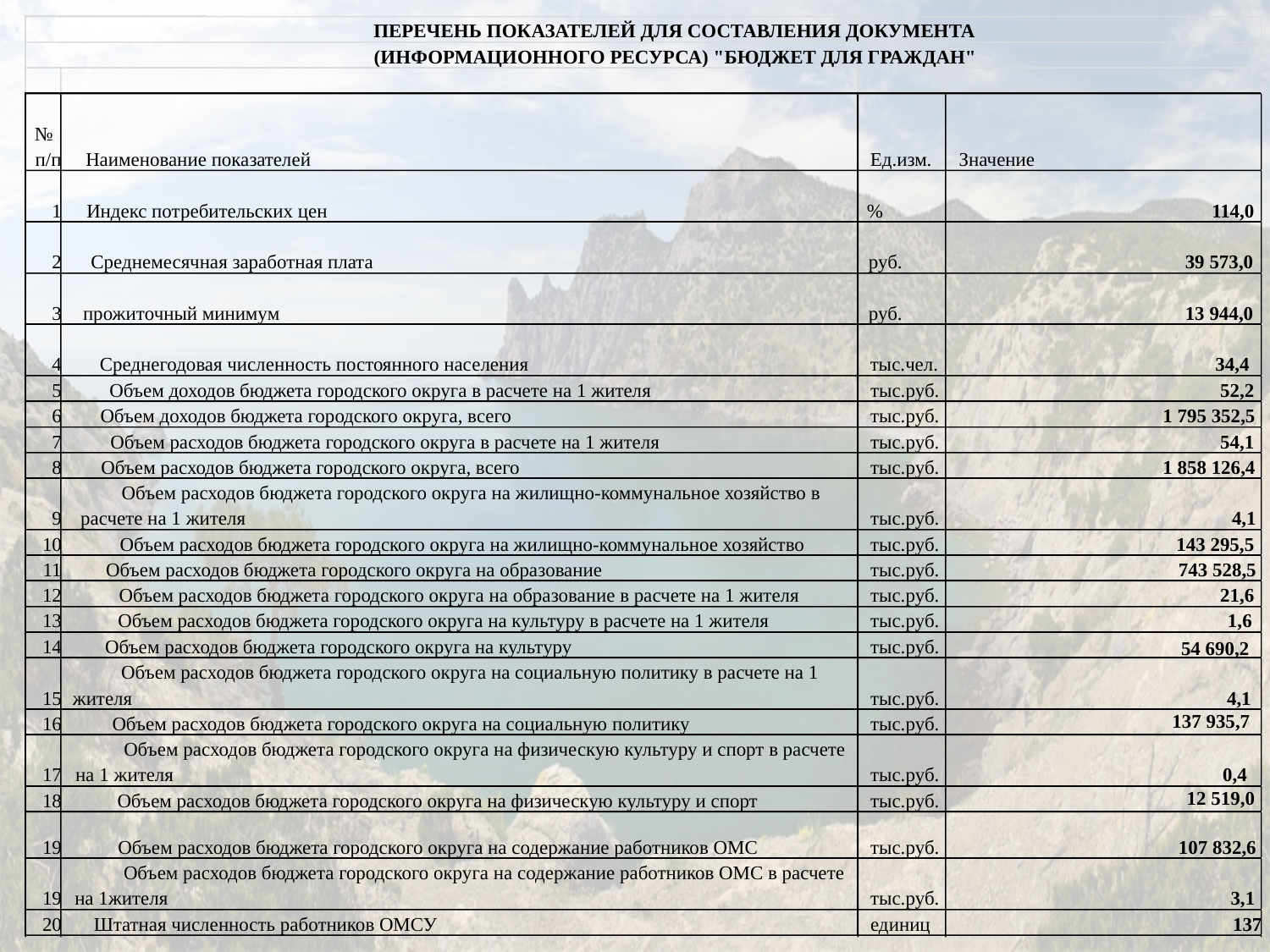

ПЕРЕЧЕНЬ ПОКАЗАТЕЛЕЙ ДЛЯ СОСТАВЛЕНИЯ ДОКУМЕНТА

(ИНФОРМАЦИОННОГО РЕСУРСА) "БЮДЖЕТ ДЛЯ ГРАЖДАН"

№
п/п
Наименование показателей
Ед.изм.
Значение

1
Индекс потребительских цен
%
114,0

2
Среднемесячная заработная плата
руб.
39 573,0

3
прожиточный минимум
руб.
13 944,0

4
Среднегодовая численность постоянного населения
тыс.чел.
   34,4

5
Объем доходов бюджета городского округа в расчете на 1 жителя
тыс.руб.
    52,2

6
Объем доходов бюджета городского округа, всего
тыс.руб.
     1 795 352,5

7
Объем расходов бюджета городского округа в расчете на 1 жителя
тыс.руб.
    54,1

8
Объем расходов бюджета городского округа, всего
тыс.руб.
     1 858 126,4

Объем расходов бюджета городского округа на жилищно-коммунальное хозяйство в
9
расчете на 1 жителя
тыс.руб.
                4,1

10
Объем расходов бюджета городского округа на жилищно-коммунальное хозяйство
тыс.руб.
143 295,5

11
Объем расходов бюджета городского округа на образование
тыс.руб.
     743 528,5

12
Объем расходов бюджета городского округа на образование в расчете на 1 жителя
тыс.руб.
    21,6

13
Объем расходов бюджета городского округа на культуру в расчете на 1 жителя
тыс.руб.
             1,6

14
Объем расходов бюджета городского округа на культуру
тыс.руб.
 54 690,2

Объем расходов бюджета городского округа на социальную политику в расчете на 1
15
жителя
тыс.руб.
               4,1

137 935,7
16
Объем расходов бюджета городского округа на социальную политику
тыс.руб.

Объем расходов бюджета городского округа на физическую культуру и спорт в расчете
17
на 1 жителя
тыс.руб.
            0,4

12 519,0
18
Объем расходов бюджета городского округа на физическую культуру и спорт
тыс.руб.

19
Объем расходов бюджета городского округа на содержание работников ОМС
тыс.руб.
     107 832,6

Объем расходов бюджета городского округа на содержание работников ОМС в расчете
19
на 1жителя
тыс.руб.
    3,1

20
Штатная численность работников ОМСУ
единиц
137